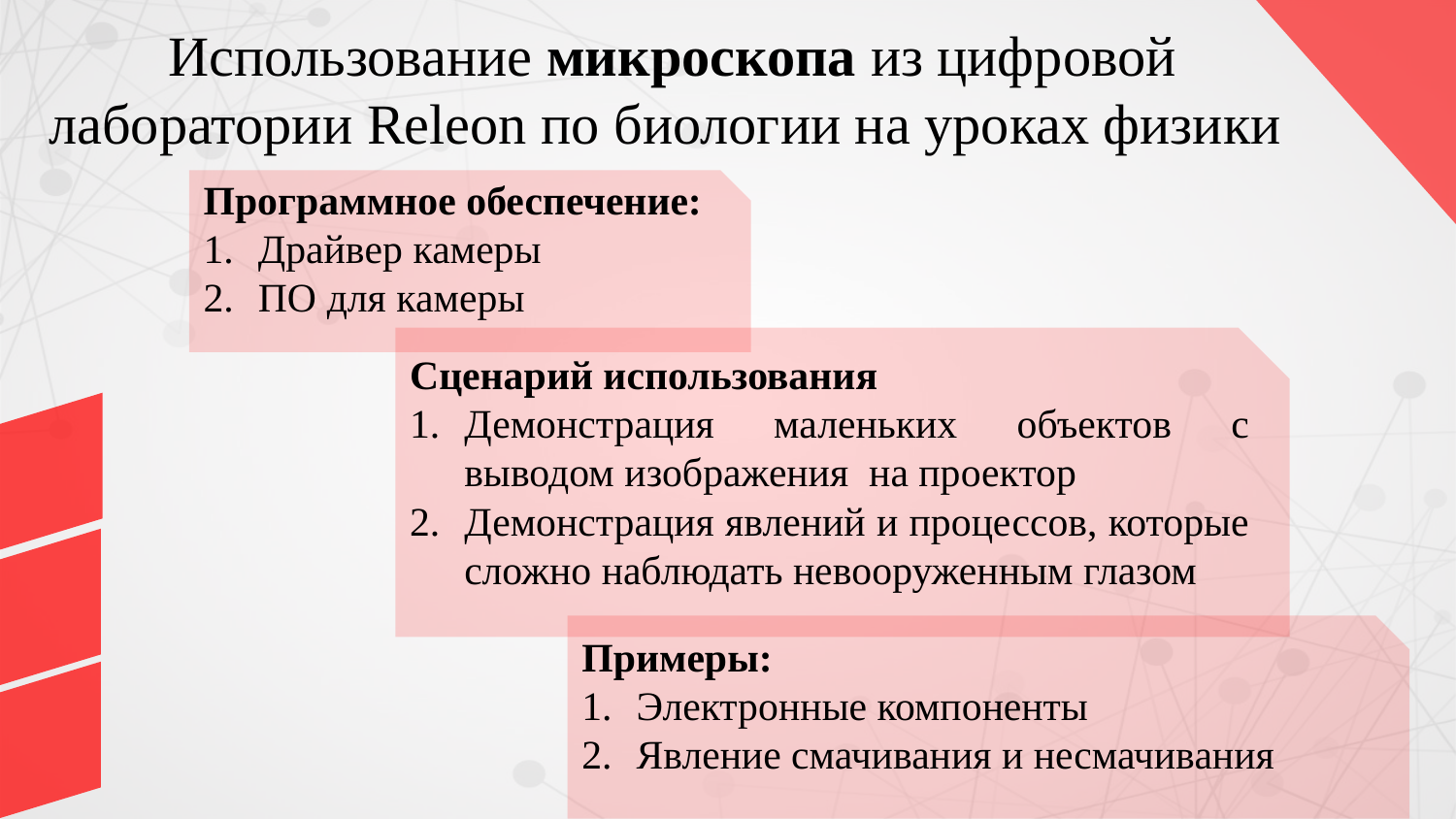

# Использование микроскопа из цифровой лаборатории Releon по биологии на уроках физики
Программное обеспечение:
Драйвер камеры
ПО для камеры

Сценарий использования
Демонстрация маленьких объектов с выводом изображения  на проектор
Демонстрация явлений и процессов, которые сложно наблюдать невооруженным глазом

Примеры:
Электронные компоненты
Явление смачивания и несмачивания